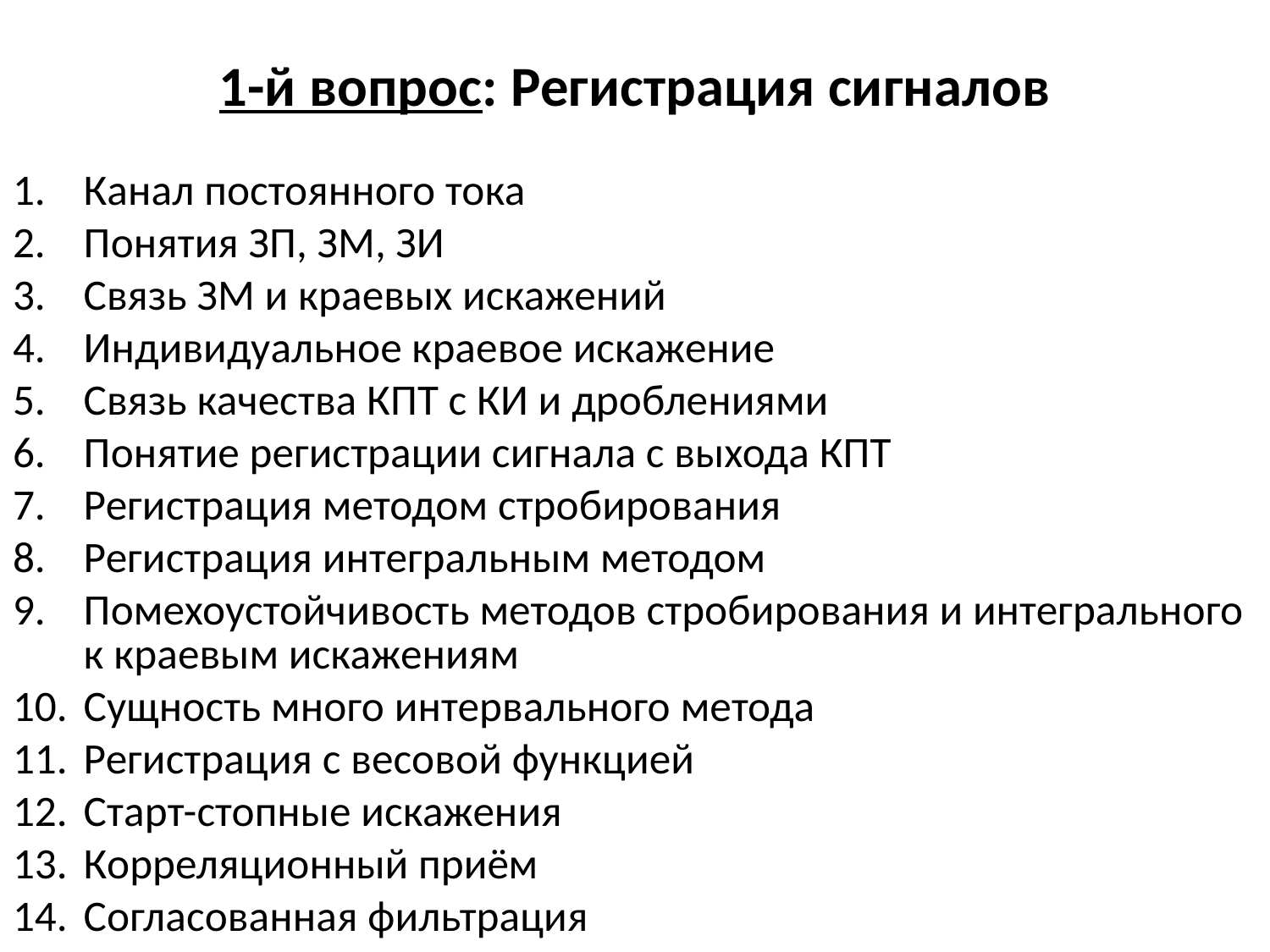

# 1-й вопрос: Регистрация сигналов
Канал постоянного тока
Понятия ЗП, ЗМ, ЗИ
Связь ЗМ и краевых искажений
Индивидуальное краевое искажение
Связь качества КПТ с КИ и дроблениями
Понятие регистрации сигнала с выхода КПТ
Регистрация методом стробирования
Регистрация интегральным методом
Помехоустойчивость методов стробирования и интегрального к краевым искажениям
Сущность много интервального метода
Регистрация с весовой функцией
Старт-стопные искажения
Корреляционный приём
Согласованная фильтрация